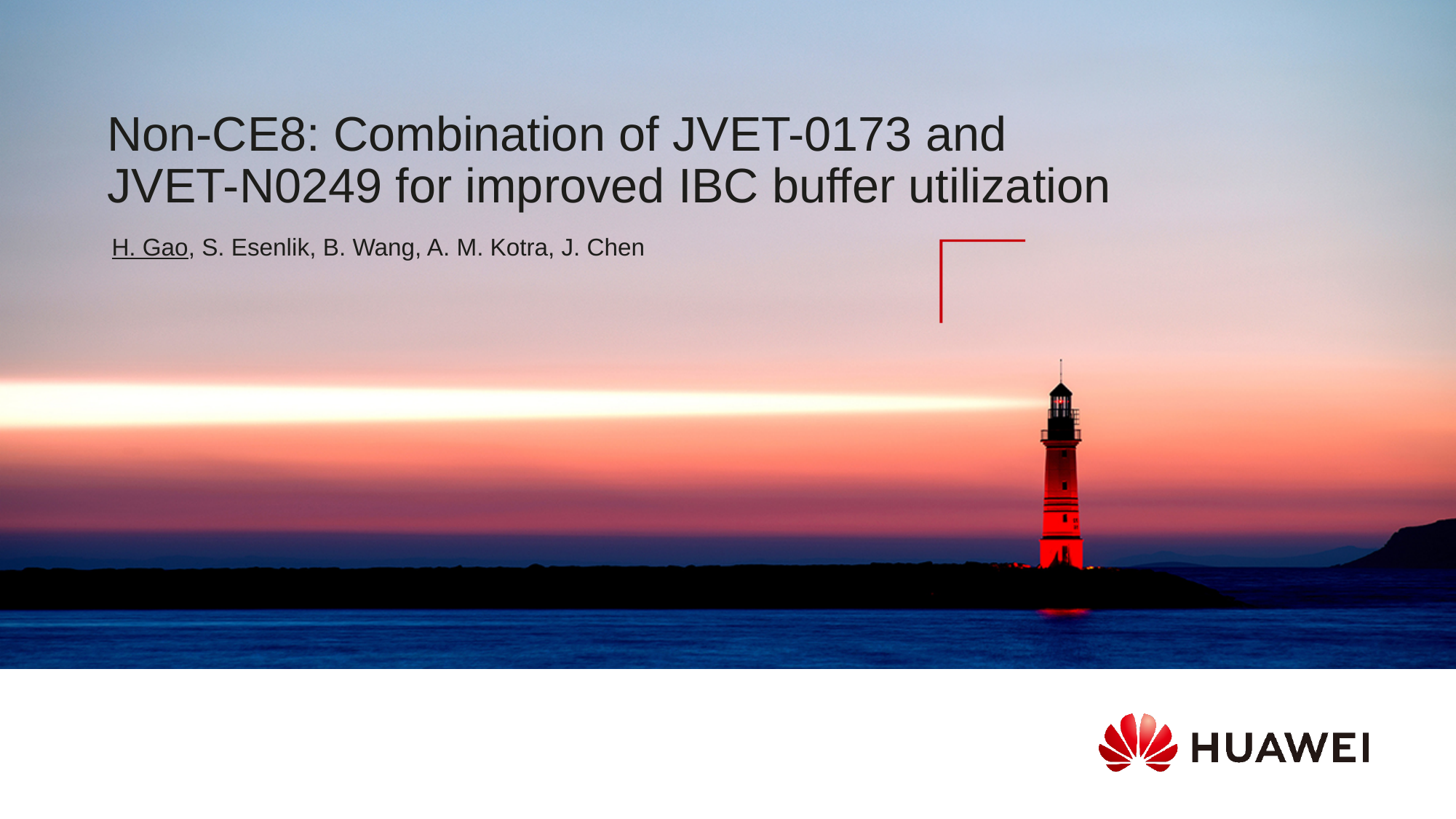

# Non-CE8: Combination of JVET-0173 and JVET-N0249 for improved IBC buffer utilization
H. Gao, S. Esenlik, B. Wang, A. M. Kotra, J. Chen